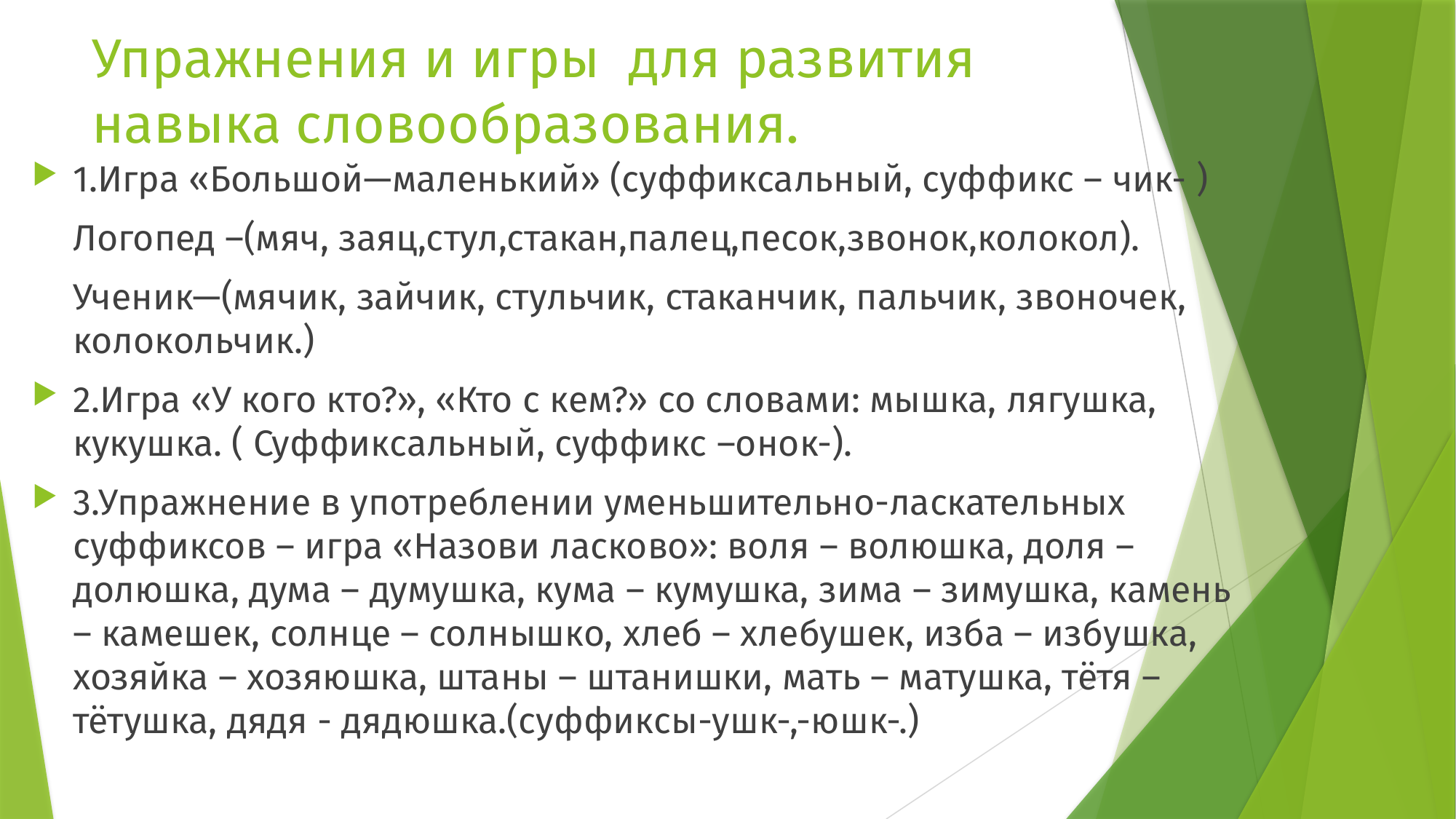

# Упражнения и игры  для развития навыка словообразования.
1.Игра «Большой—маленький» (суффиксальный, суффикс – чик- )
	Логопед –(мяч, заяц,стул,стакан,палец,песок,звонок,колокол).
	Ученик—(мячик, зайчик, стульчик, стаканчик, пальчик, звоночек, колокольчик.)
2.Игра «У кого кто?», «Кто с кем?» со словами: мышка, лягушка, кукушка. ( Суффиксальный, суффикс –онок-).
3.Упражнение в употреблении уменьшительно-ласкательных суффиксов – игра «Назови ласково»: воля – волюшка, доля – долюшка, дума – думушка, кума – кумушка, зима – зимушка, камень – камешек, солнце – солнышко, хлеб – хлебушек, изба – избушка, хозяйка – хозяюшка, штаны – штанишки, мать – матушка, тётя – тётушка, дядя - дядюшка.(суффиксы-ушк-,-юшк-.)